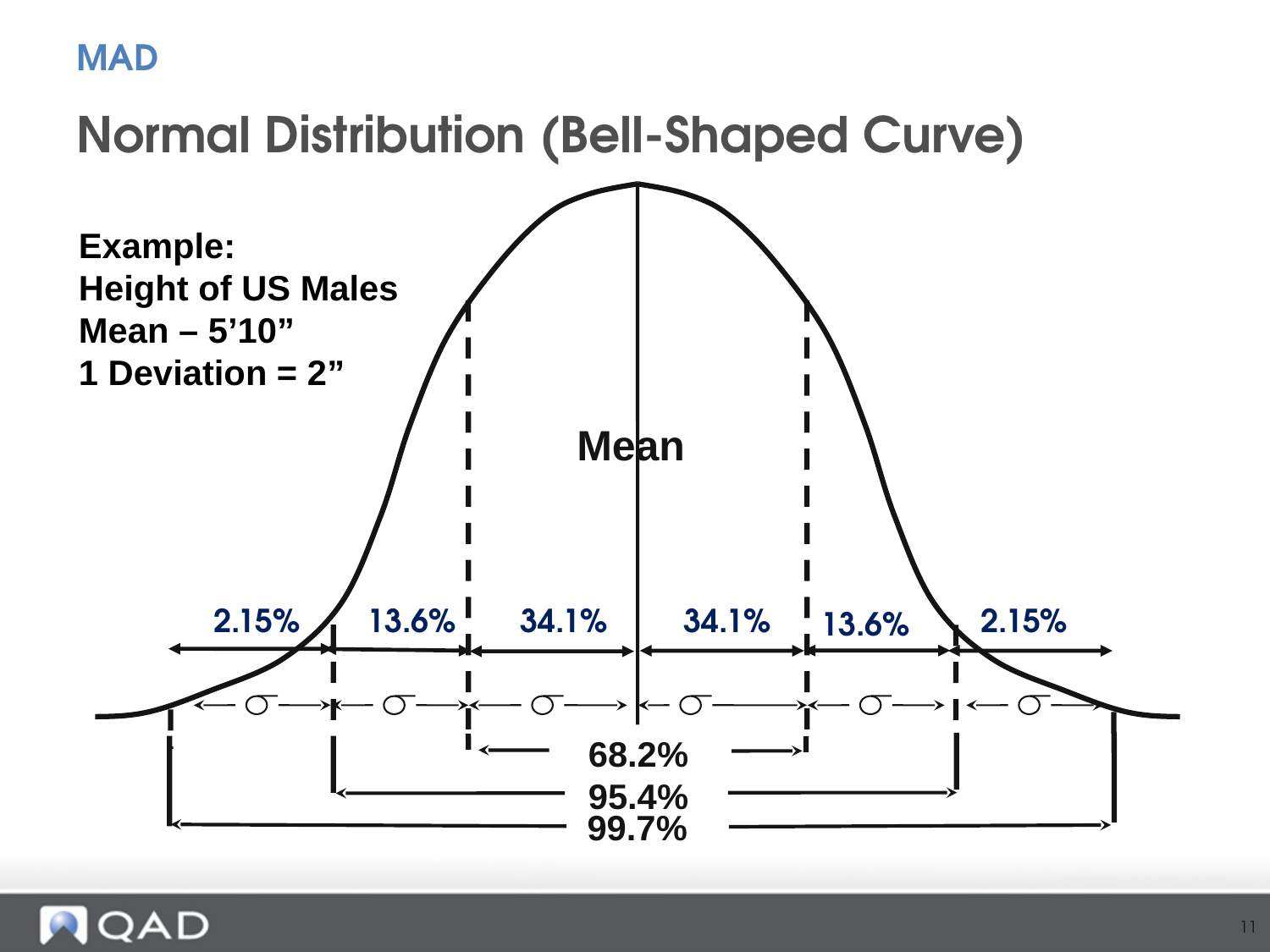

MAD
# Normal Distribution (Bell-Shaped Curve)

Example:
Height of US Males
Mean – 5’10”
1 Deviation = 2”

Mean

  68.2%
  95.4%

   99.7%

2.15%
13.6%
34.1%
34.1%
2.15%
13.6%
11